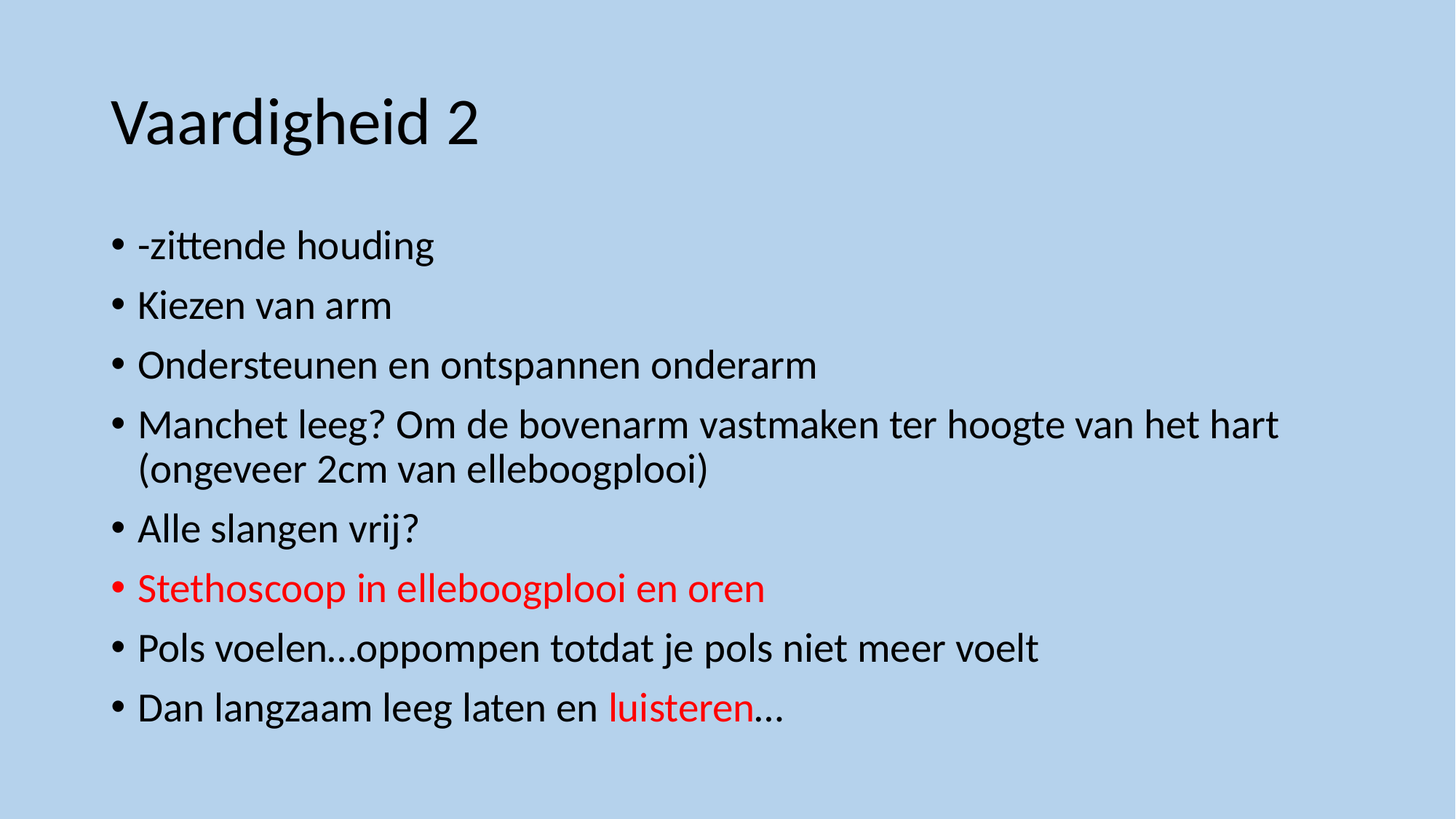

# Vaardigheid 2
-zittende houding
Kiezen van arm
Ondersteunen en ontspannen onderarm
Manchet leeg? Om de bovenarm vastmaken ter hoogte van het hart (ongeveer 2cm van elleboogplooi)
Alle slangen vrij?
Stethoscoop in elleboogplooi en oren
Pols voelen…oppompen totdat je pols niet meer voelt
Dan langzaam leeg laten en luisteren…